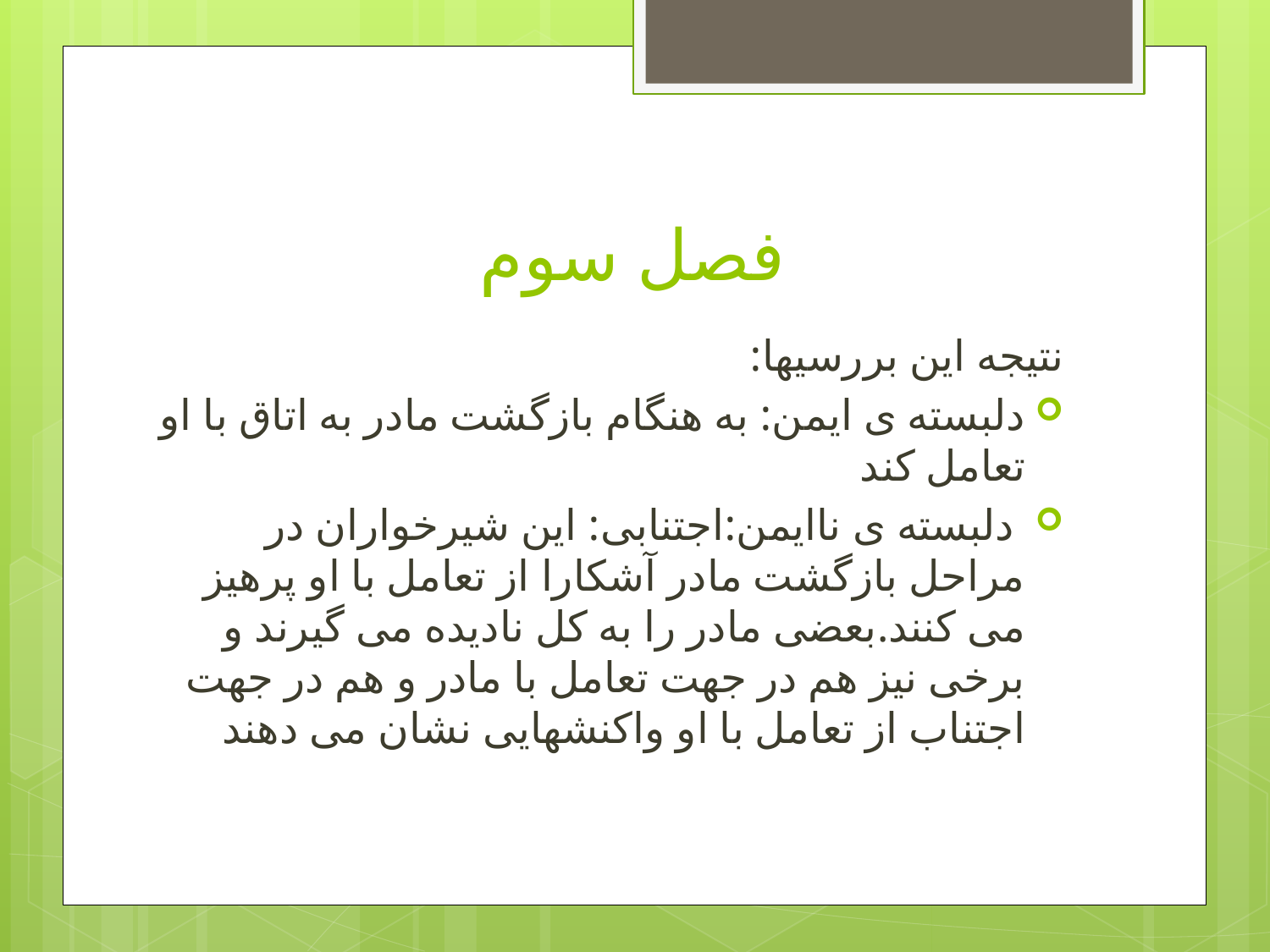

# فصل سوم
نتیجه این بررسیها:
دلبسته ی ایمن: به هنگام بازگشت مادر به اتاق با او تعامل کند
 دلبسته ی ناایمن:اجتنابی: این شیرخواران در مراحل بازگشت مادر آشکارا از تعامل با او پرهیز می کنند.بعضی مادر را به کل نادیده می گیرند و برخی نیز هم در جهت تعامل با مادر و هم در جهت اجتناب از تعامل با او واکنشهایی نشان می دهند